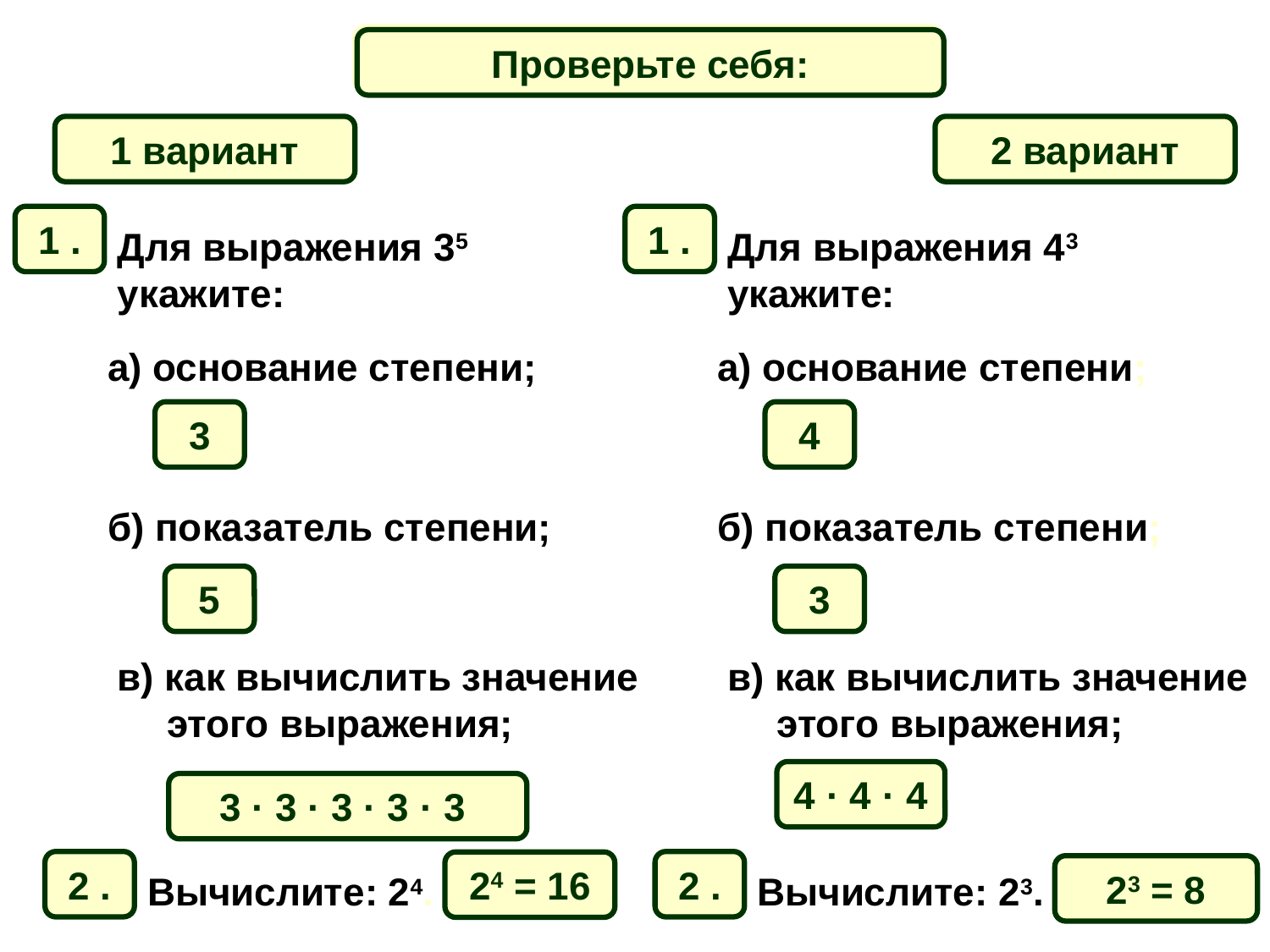

Математический диктант
Проверьте себя:
1 вариант
2 вариант
1 .
Для выражения 35 укажите:
1 .
Для выражения 43 укажите:
а) основание степени;
а) основание степени;
3
4
б) показатель степени;
б) показатель степени;
5
3
в) как вычислить значение этого выражения;
в) как вычислить значение этого выражения;
4 · 4 · 4
3 · 3 · 3 · 3 · 3
2 .
Вычислите: 24.
2 .
Вычислите: 23.
24 = 16
23 = 8